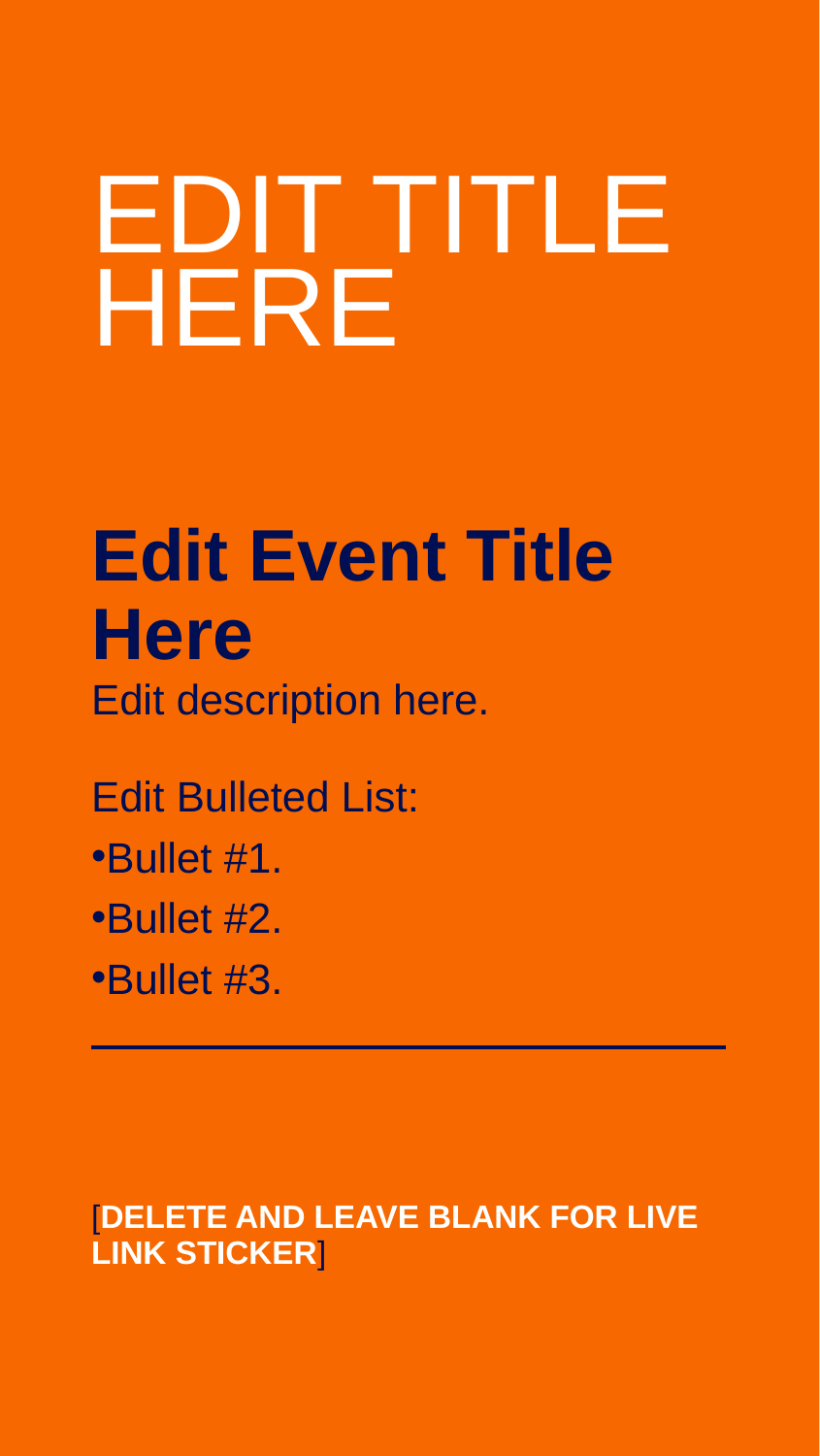

EDIT TITLE
HERE
Edit Event Title Here
Edit description here.

Edit Bulleted List:
Bullet #1.
Bullet #2.
Bullet #3.
[DELETE AND LEAVE BLANK FOR LIVE LINK STICKER]